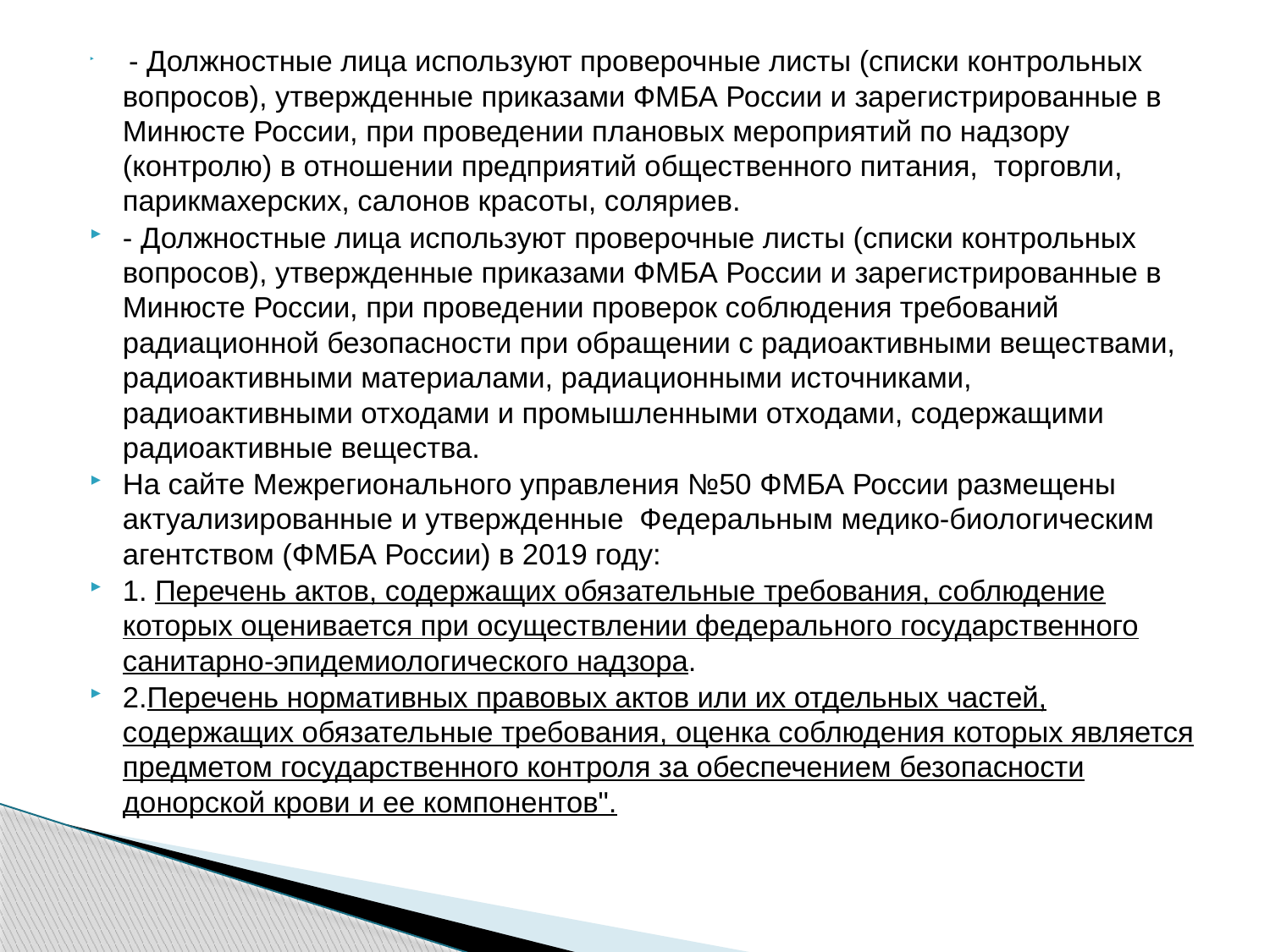

- Должностные лица используют проверочные листы (списки контрольных вопросов), утвержденные приказами ФМБА России и зарегистрированные в Минюсте России, при проведении плановых мероприятий по надзору (контролю) в отношении предприятий общественного питания,  торговли, парикмахерских, салонов красоты, соляриев.
- Должностные лица используют проверочные листы (списки контрольных вопросов), утвержденные приказами ФМБА России и зарегистрированные в Минюсте России, при проведении проверок соблюдения требований радиационной безопасности при обращении с радиоактивными веществами, радиоактивными материалами, радиационными источниками, радиоактивными отходами и промышленными отходами, содержащими радиоактивные вещества.
На сайте Межрегионального управления №50 ФМБА России размещены актуализированные и утвержденные  Федеральным медико-биологическим агентством (ФМБА России) в 2019 году:
1. Перечень актов, содержащих обязательные требования, соблюдение которых оценивается при осуществлении федерального государственного санитарно-эпидемиологического надзора.
2.Перечень нормативных правовых актов или их отдельных частей, содержащих обязательные требования, оценка соблюдения которых является предметом государственного контроля за обеспечением безопасности донорской крови и ее компонентов".